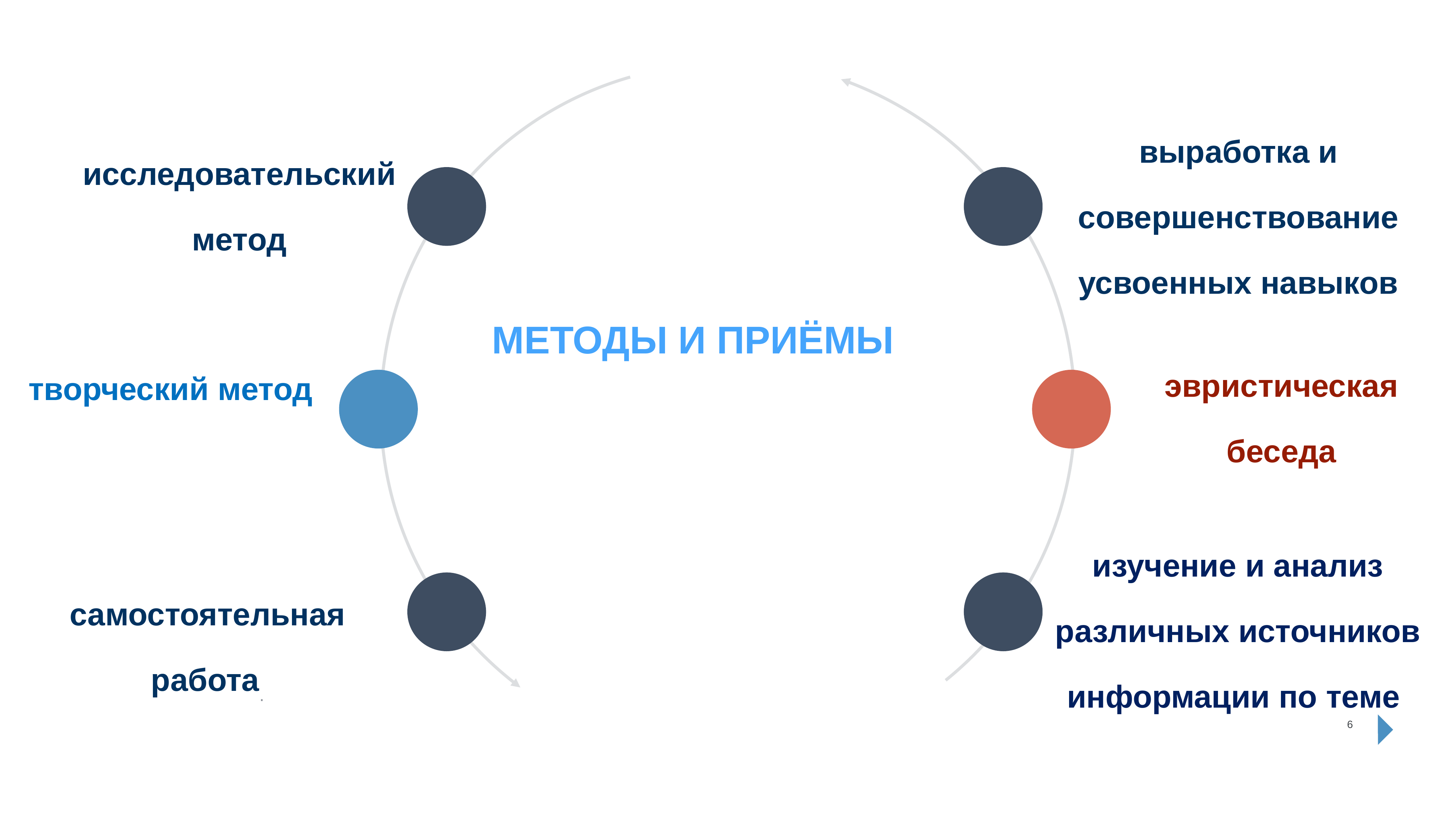

выработка и совершенствование усвоенных навыков
исследовательский метод

МЕТОДЫ И ПРИЁМЫ
эвристическая беседа
творческий метод

изучение и анализ различных источников информации по теме

самостоятельная работа.
6